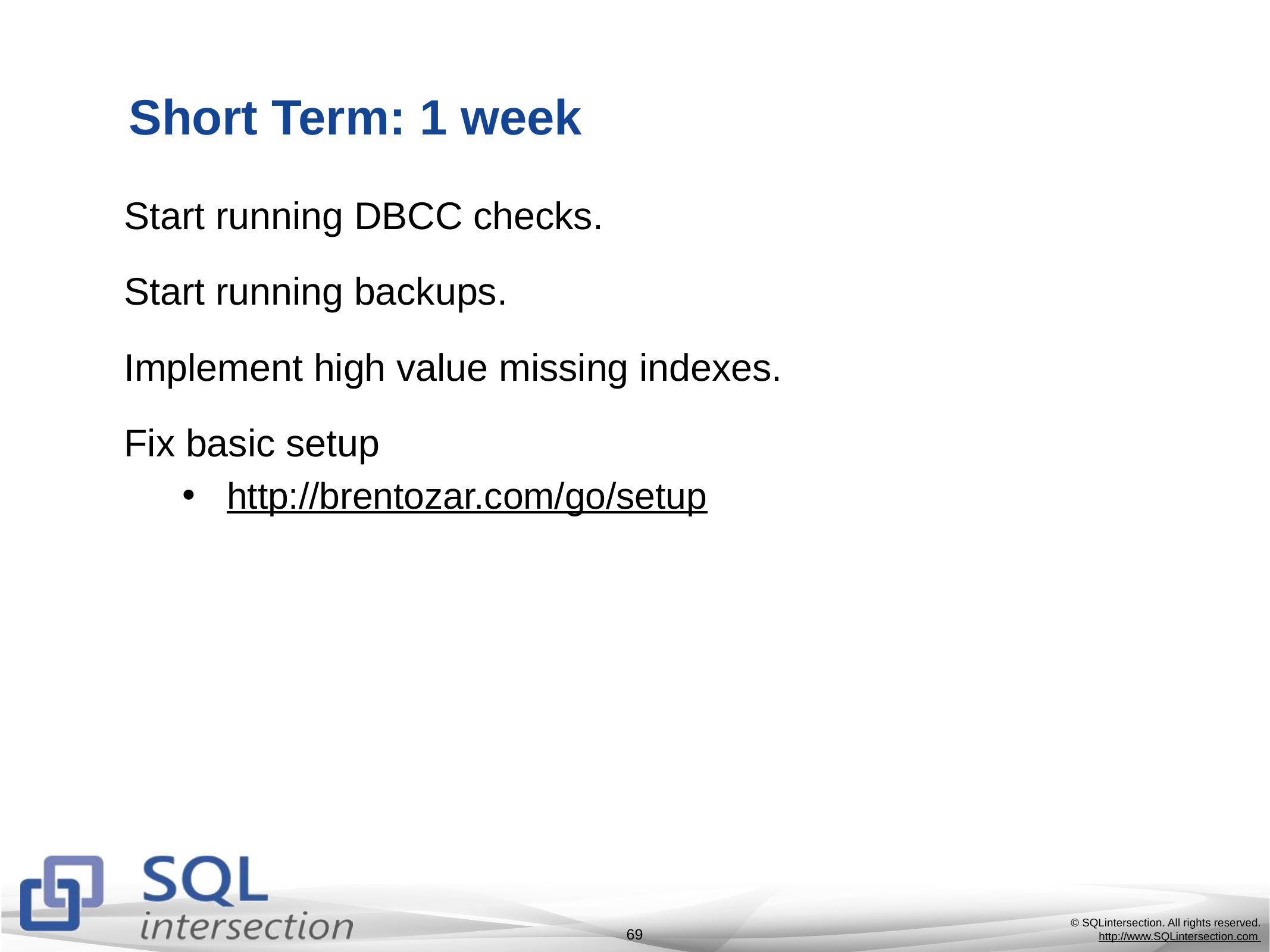

# Short Term: 1 week
Start running DBCC checks.
Start running backups.
Implement high value missing indexes.
Fix basic setup
http://brentozar.com/go/setup